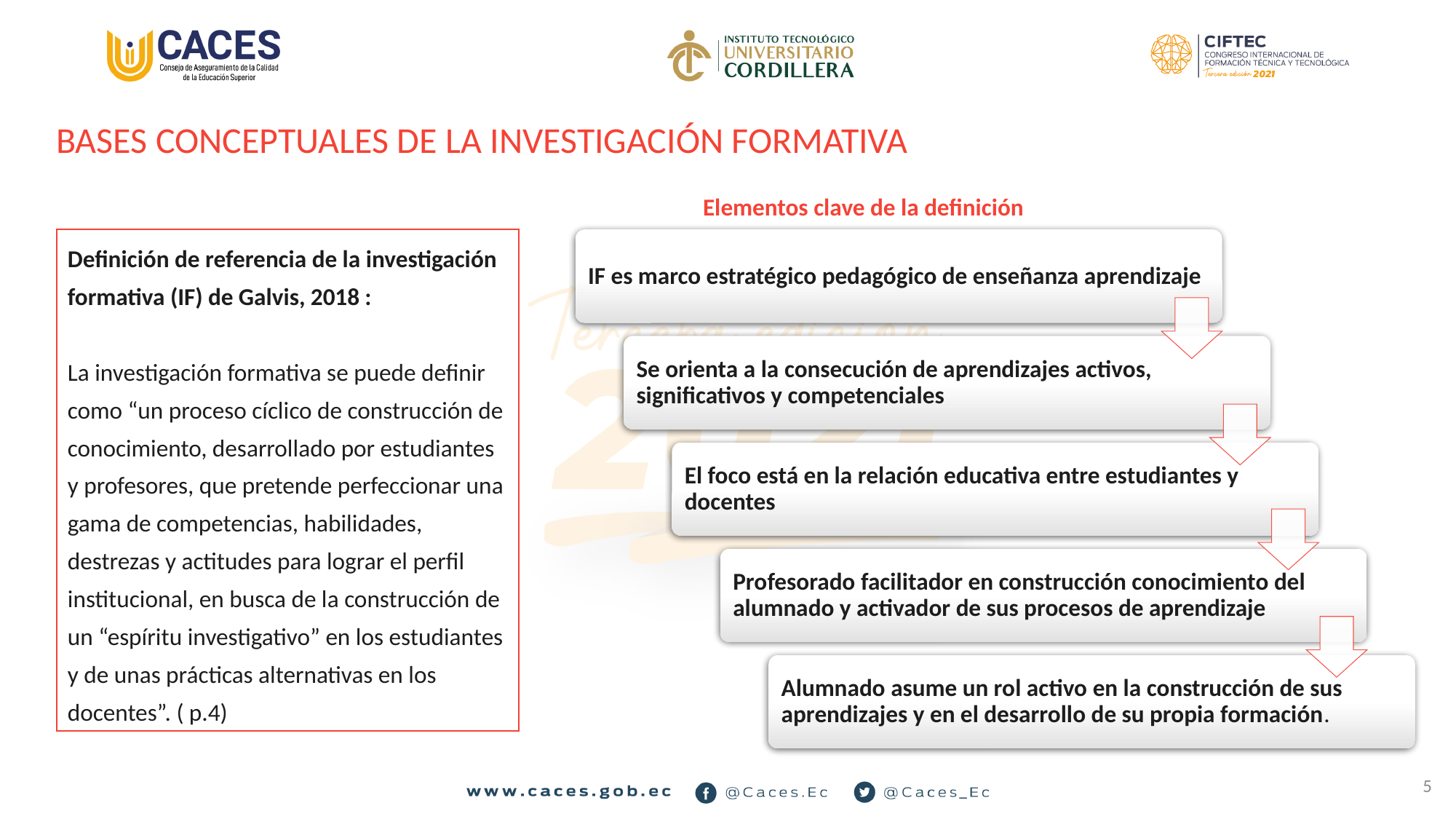

# BASES CONCEPTUALES DE LA INVESTIGACIÓN FORMATIVA
Elementos clave de la definición
Definición de referencia de la investigación formativa (IF) de Galvis, 2018 :

La investigación formativa se puede definir como “un proceso cíclico de construcción de conocimiento, desarrollado por estudiantes y profesores, que pretende perfeccionar una gama de competencias, habilidades, destrezas y actitudes para lograr el perfil institucional, en busca de la construcción de un “espíritu investigativo” en los estudiantes y de unas prácticas alternativas en los docentes”. ( p.4)
IF es marco estratégico pedagógico de enseñanza aprendizaje
Se orienta a la consecución de aprendizajes activos, significativos y competenciales
El foco está en la relación educativa entre estudiantes y docentes
Profesorado facilitador en construcción conocimiento del alumnado y activador de sus procesos de aprendizaje
Alumnado asume un rol activo en la construcción de sus aprendizajes y en el desarrollo de su propia formación.

5